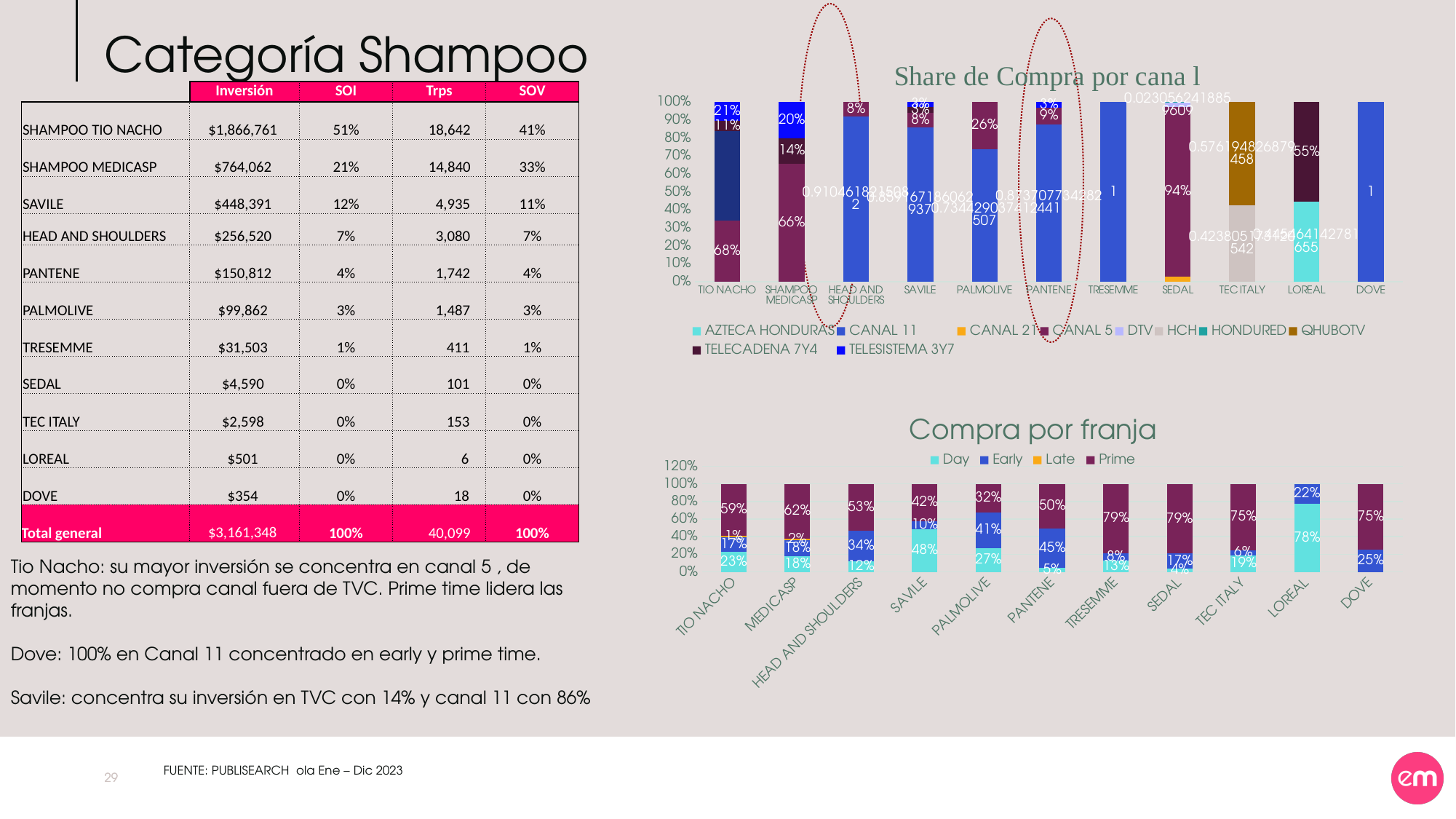

# Categoría Shampoo

[unsupported chart]

|  | Inversión | SOI | Trps | SOV |
| --- | --- | --- | --- | --- |
| SHAMPOO TIO NACHO | $1,866,761 | 51% | 18,642 | 41% |
| SHAMPOO MEDICASP | $764,062 | 21% | 14,840 | 33% |
| SAVILE | $448,391 | 12% | 4,935 | 11% |
| HEAD AND SHOULDERS | $256,520 | 7% | 3,080 | 7% |
| PANTENE | $150,812 | 4% | 1,742 | 4% |
| PALMOLIVE | $99,862 | 3% | 1,487 | 3% |
| TRESEMME | $31,503 | 1% | 411 | 1% |
| SEDAL | $4,590 | 0% | 101 | 0% |
| TEC ITALY | $2,598 | 0% | 153 | 0% |
| LOREAL | $501 | 0% | 6 | 0% |
| DOVE | $354 | 0% | 18 | 0% |
| Total general | $3,161,348 | 100% | 40,099 | 100% |

### Chart: Compra por franja

| Category | Day | Early | Late | Prime |
|---|---|---|---|---|
| TIO NACHO | 0.228077993801435 | 0.16806905672465663 | 0.013167578464475733 | 0.5906853710094326 |
| MEDICASP | 0.17876218233667904 | 0.18018625889760603 | 0.02164862205375529 | 0.6194029367119596 |
| HEAD AND SHOULDERS | 0.12005577118767961 | 0.34480312287247394 | None | 0.5345807203557751 |
| SAVILE | 0.4835981587651943 | 0.09553096502046077 | None | 0.4174932524425142 |
| PALMOLIVE | 0.2673071424700288 | 0.41103880707482326 | None | 0.32165405045514794 |
| PANTENE | 0.04951862279858019 | 0.445895032195107 | None | 0.5045863450063127 |
| TRESEMME | 0.13228048975074527 | 0.08047681510122698 | None | 0.7872426951480277 |
| SEDAL | 0.03701722556341009 | 0.17223903856270328 | None | 0.7861273273503481 |
| TEC ITALY | 0.18633472844094673 | 0.06148558926076417 | None | 0.752179682298289 |
| LOREAL | 0.7772679286091725 | 0.22273207139082746 | None | None |
| DOVE | None | 0.2544446568533744 | None | 0.7455553431466255 |
Tio Nacho: su mayor inversión se concentra en canal 5 , de momento no compra canal fuera de TVC. Prime time lidera las franjas.

Dove: 100% en Canal 11 concentrado en early y prime time.

Savile: concentra su inversión en TVC con 14% y canal 11 con 86%
FUENTE: PUBLISEARCH  ola Ene – Dic 2023

29
29